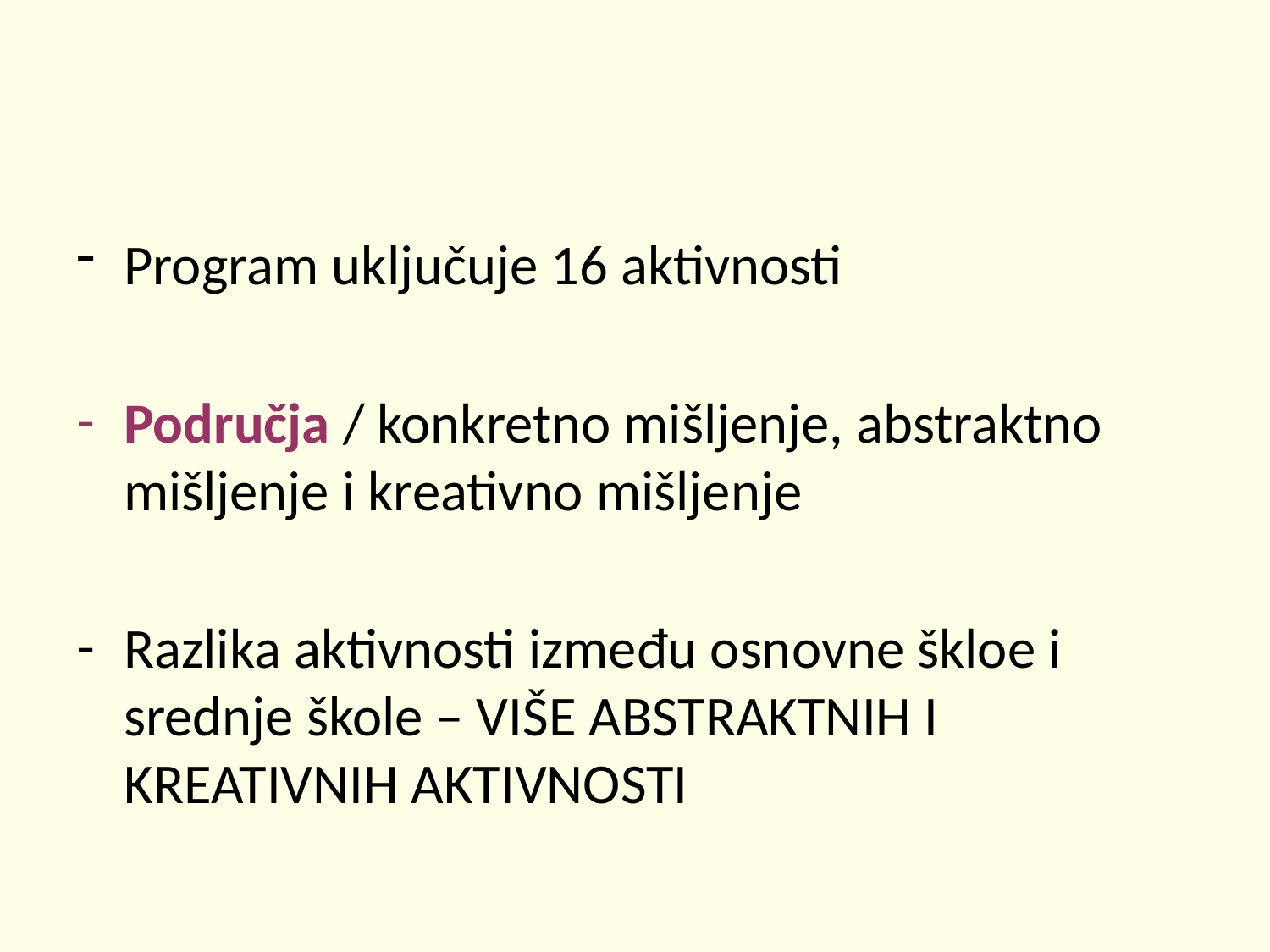

#
Program uključuje 16 aktivnosti

Područja / konkretno mišljenje, abstraktno mišljenje i kreativno mišljenje

Razlika aktivnosti između osnovne škloe i srednje škole – VIŠE ABSTRAKTNIH I KREATIVNIH AKTIVNOSTI